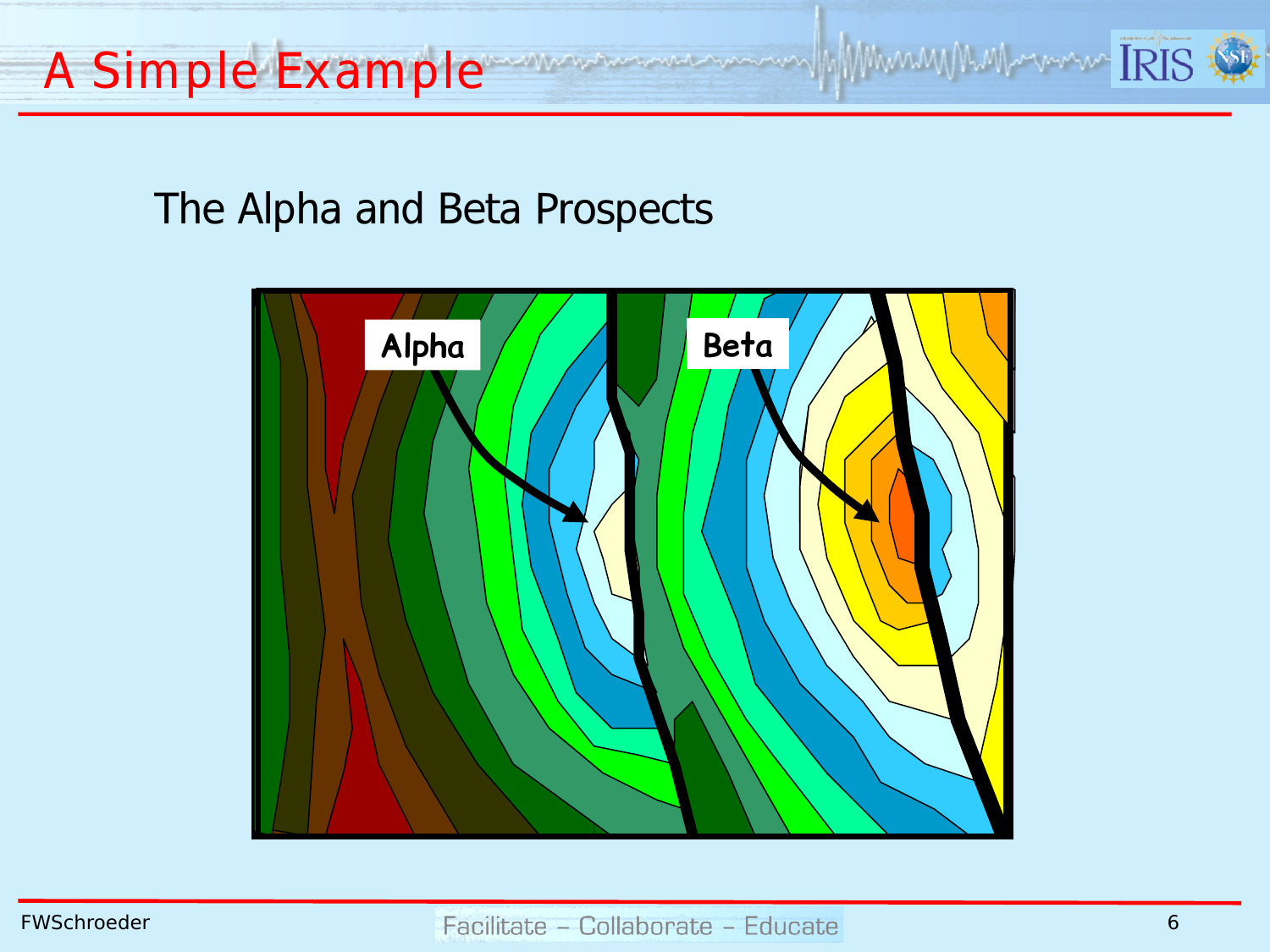

# A Simple Example
The Alpha and Beta Prospects

Beta
Alpha